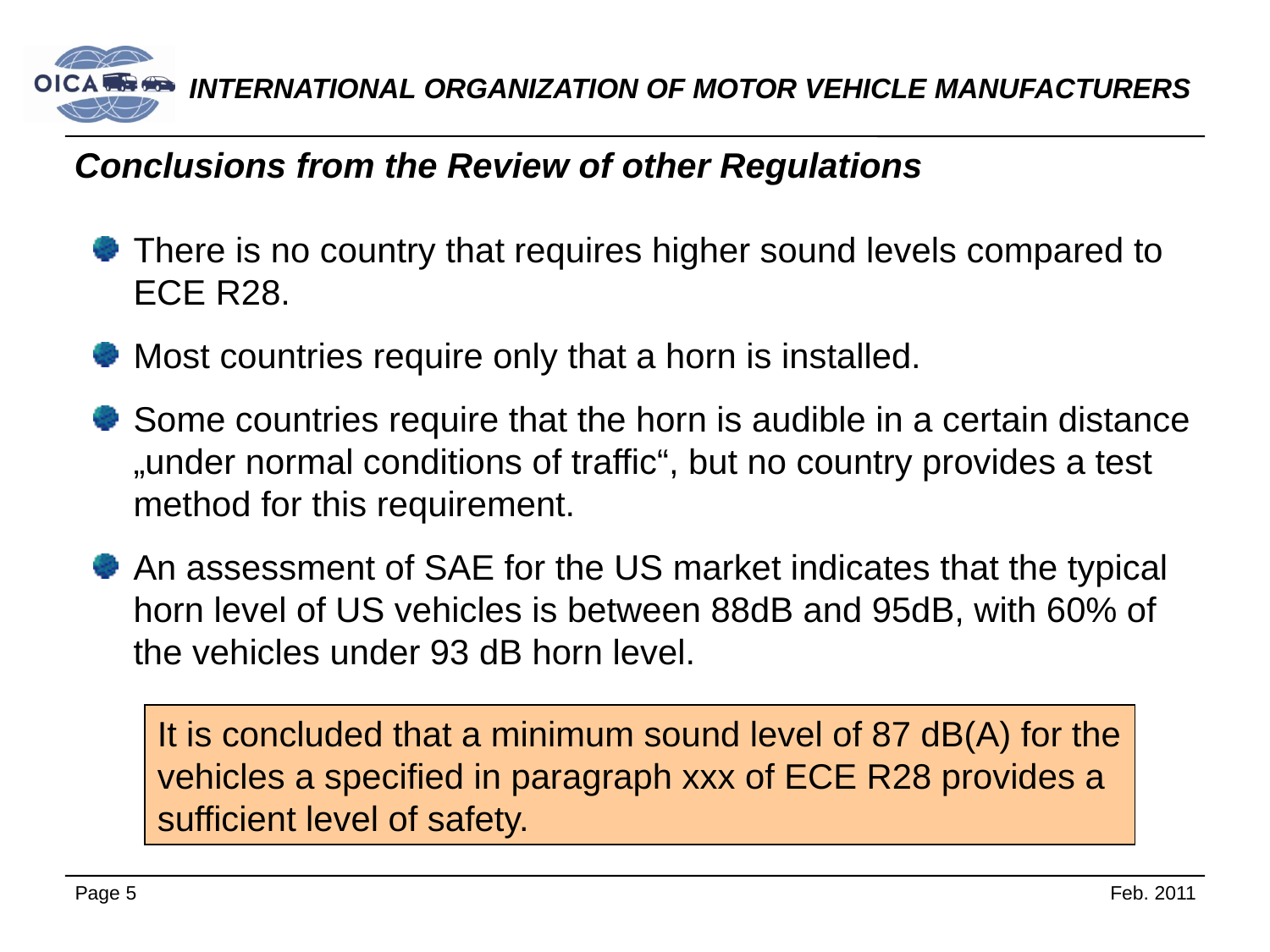

Conclusions from the Review of other Regulations
There is no country that requires higher sound levels compared to ECE R28.
Most countries require only that a horn is installed.
Some countries require that the horn is audible in a certain distance „under normal conditions of traffic“, but no country provides a test method for this requirement.
An assessment of SAE for the US market indicates that the typical horn level of US vehicles is between 88dB and 95dB, with 60% of the vehicles under 93 dB horn level.
It is concluded that a minimum sound level of 87 dB(A) for the vehicles a specified in paragraph xxx of ECE R28 provides a sufficient level of safety.